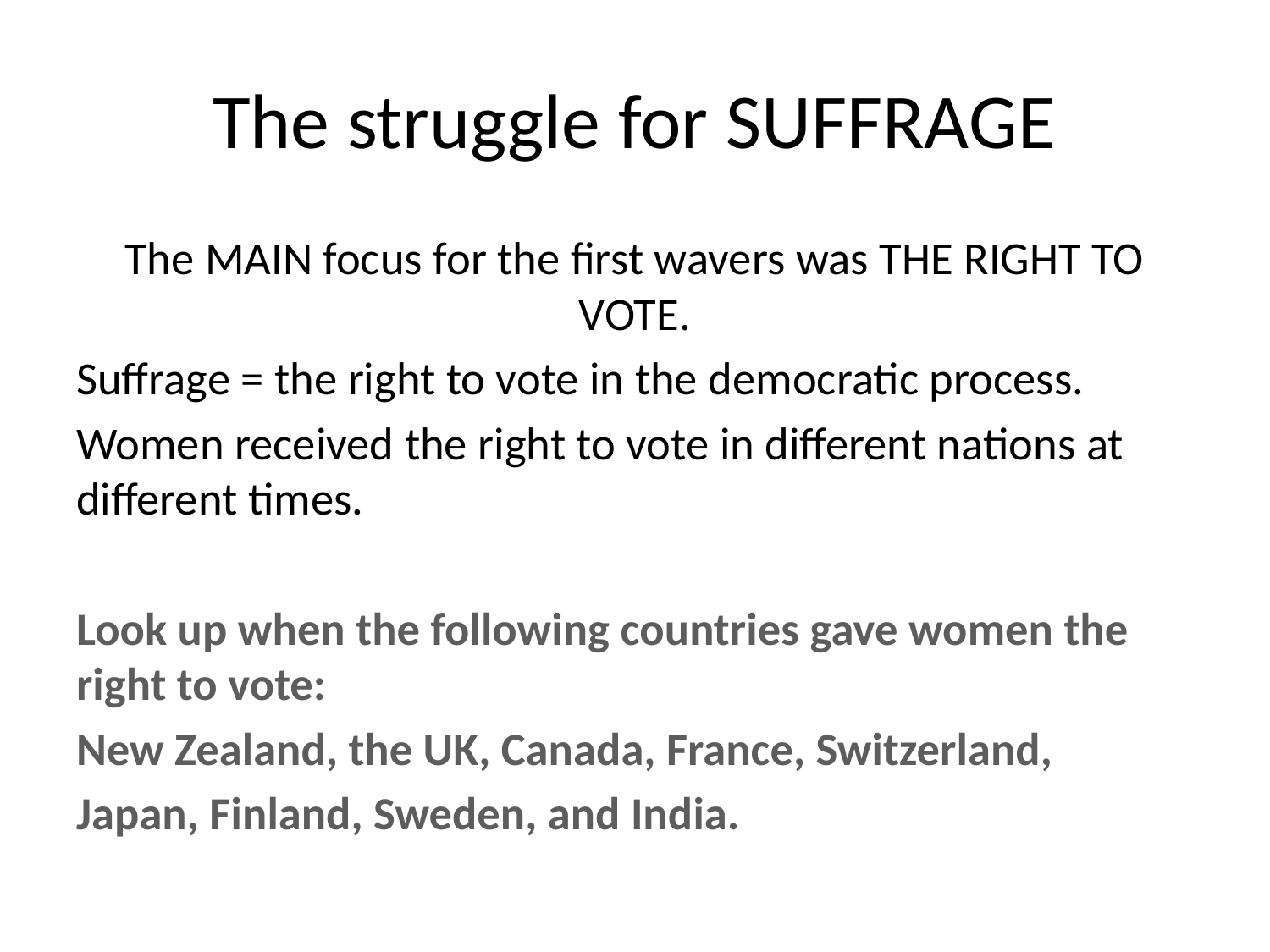

# The struggle for SUFFRAGE
The MAIN focus for the first wavers was THE RIGHT TO VOTE.
Suffrage = the right to vote in the democratic process.
Women received the right to vote in different nations at different times.

Look up when the following countries gave women the right to vote:
New Zealand, the UK, Canada, France, Switzerland,
Japan, Finland, Sweden, and India.